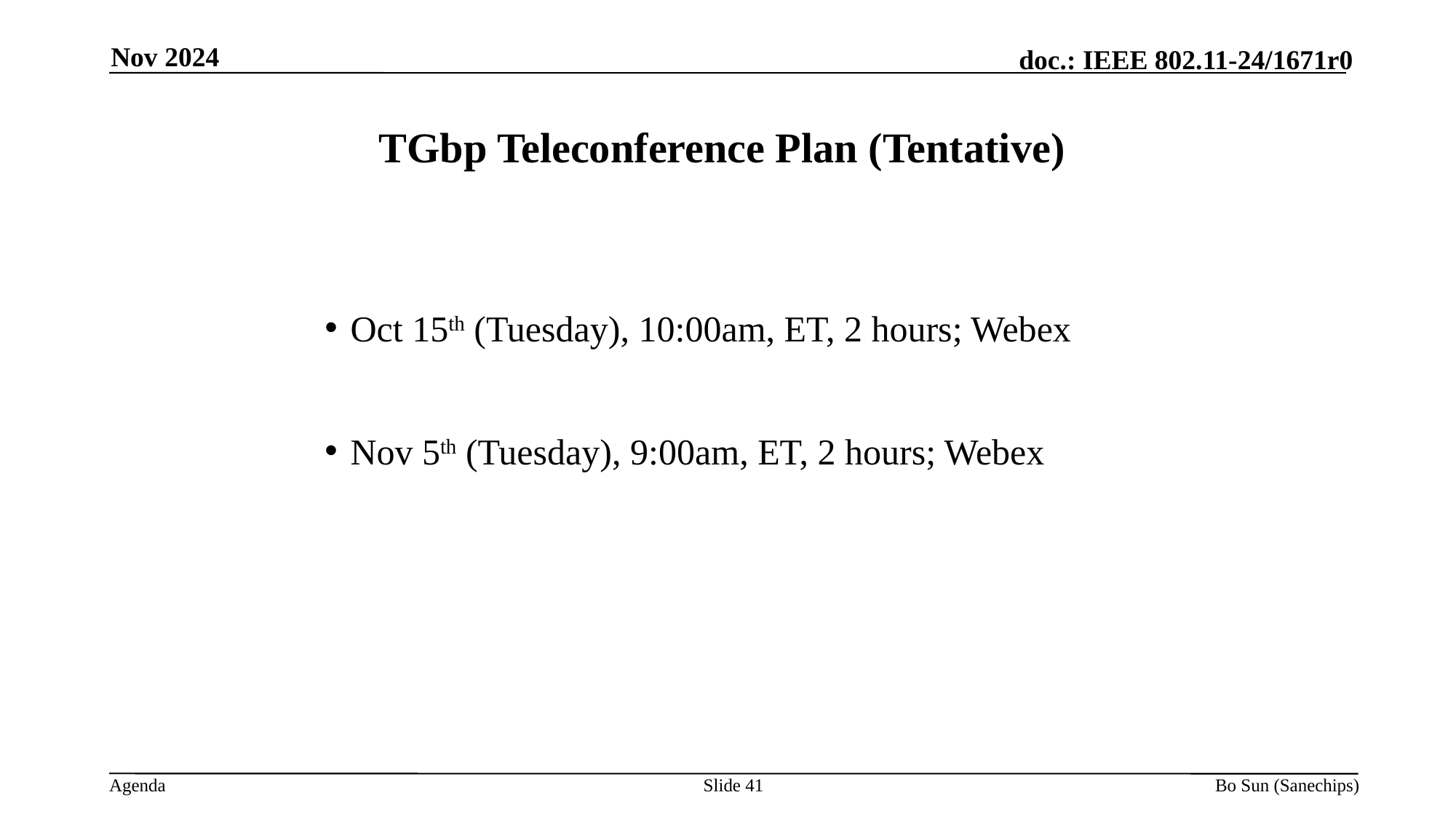

Nov 2024
TGbp Teleconference Plan (Tentative)
Oct 15th (Tuesday), 10:00am, ET, 2 hours; Webex

Nov 5th (Tuesday), 9:00am, ET, 2 hours; Webex
Slide 41
Bo Sun (Sanechips)